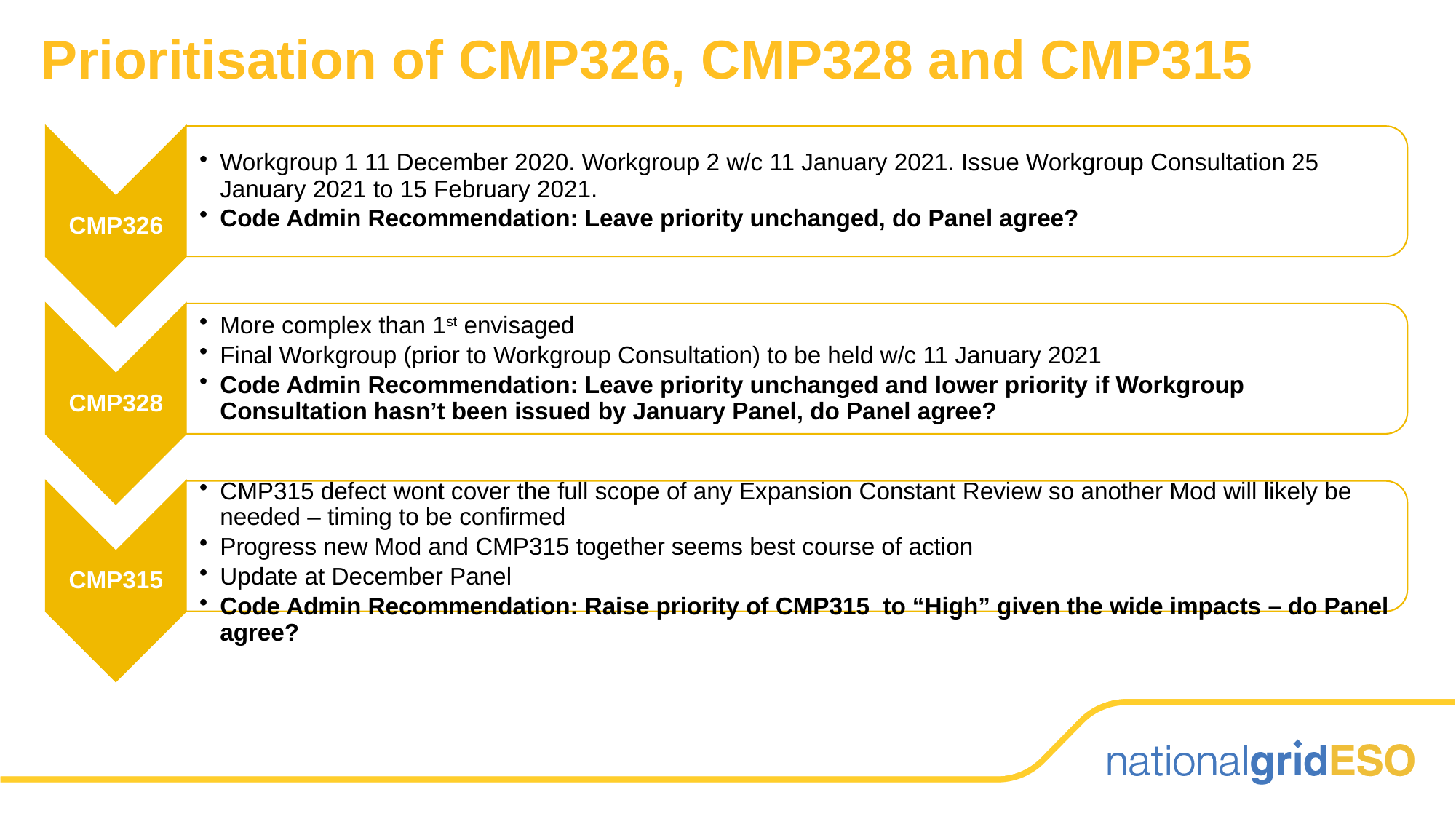

# Prioritisation of CMP326, CMP328 and CMP315
CMP326
Workgroup 1 11 December 2020. Workgroup 2 w/c 11 January 2021. Issue Workgroup Consultation 25 January 2021 to 15 February 2021.
Code Admin Recommendation: Leave priority unchanged, do Panel agree?
CMP328
More complex than 1st envisaged
Final Workgroup (prior to Workgroup Consultation) to be held w/c 11 January 2021
Code Admin Recommendation: Leave priority unchanged and lower priority if Workgroup Consultation hasn’t been issued by January Panel, do Panel agree?
CMP315

CMP315 defect wont cover the full scope of any Expansion Constant Review so another Mod will likely be needed – timing to be confirmed
Progress new Mod and CMP315 together seems best course of action
Update at December Panel
Code Admin Recommendation: Raise priority of CMP315  to “High” given the wide impacts – do Panel agree?